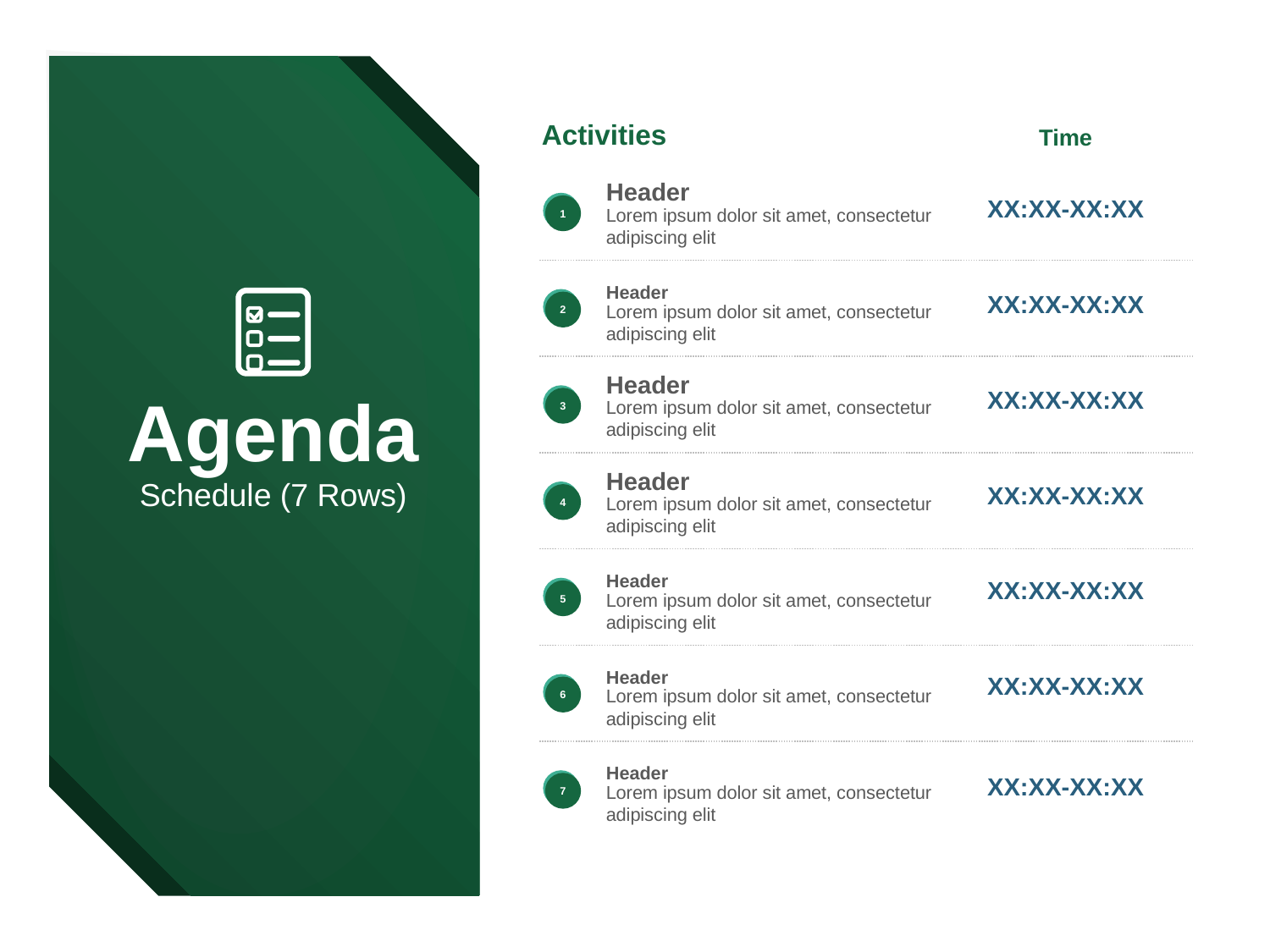

Activities
Time
Header
Lorem ipsum dolor sit amet, consectetur
adipiscing elit

1
XX:XX-XX:XX

Header
Lorem ipsum dolor sit amet, consectetur
adipiscing elit

2
XX:XX-XX:XX
# Agenda Schedule (7 Rows)
Header
Lorem ipsum dolor sit amet, consectetur
adipiscing elit

3
XX:XX-XX:XX
Header
Lorem ipsum dolor sit amet, consectetur
adipiscing elit

4
XX:XX-XX:XX
Header
Lorem ipsum dolor sit amet, consectetur
adipiscing elit

5
XX:XX-XX:XX
Header
Lorem ipsum dolor sit amet, consectetur
adipiscing elit

6
XX:XX-XX:XX
Header
Lorem ipsum dolor sit amet, consectetur
adipiscing elit

7
XX:XX-XX:XX